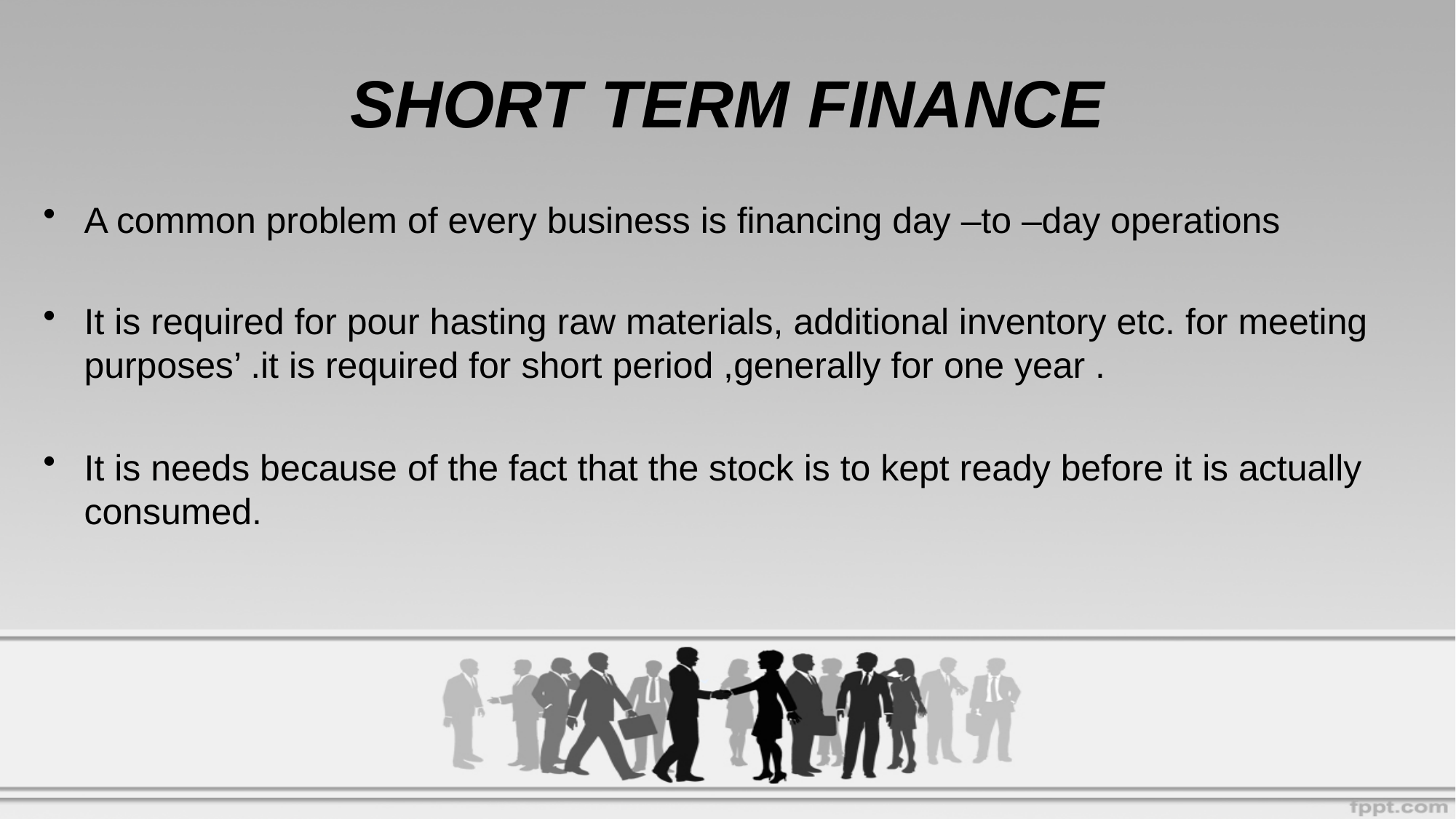

# SHORT TERM FINANCE
A common problem of every business is financing day –to –day operations

It is required for pour hasting raw materials, additional inventory etc. for meeting purposes’ .it is required for short period ,generally for one year .

It is needs because of the fact that the stock is to kept ready before it is actually consumed.